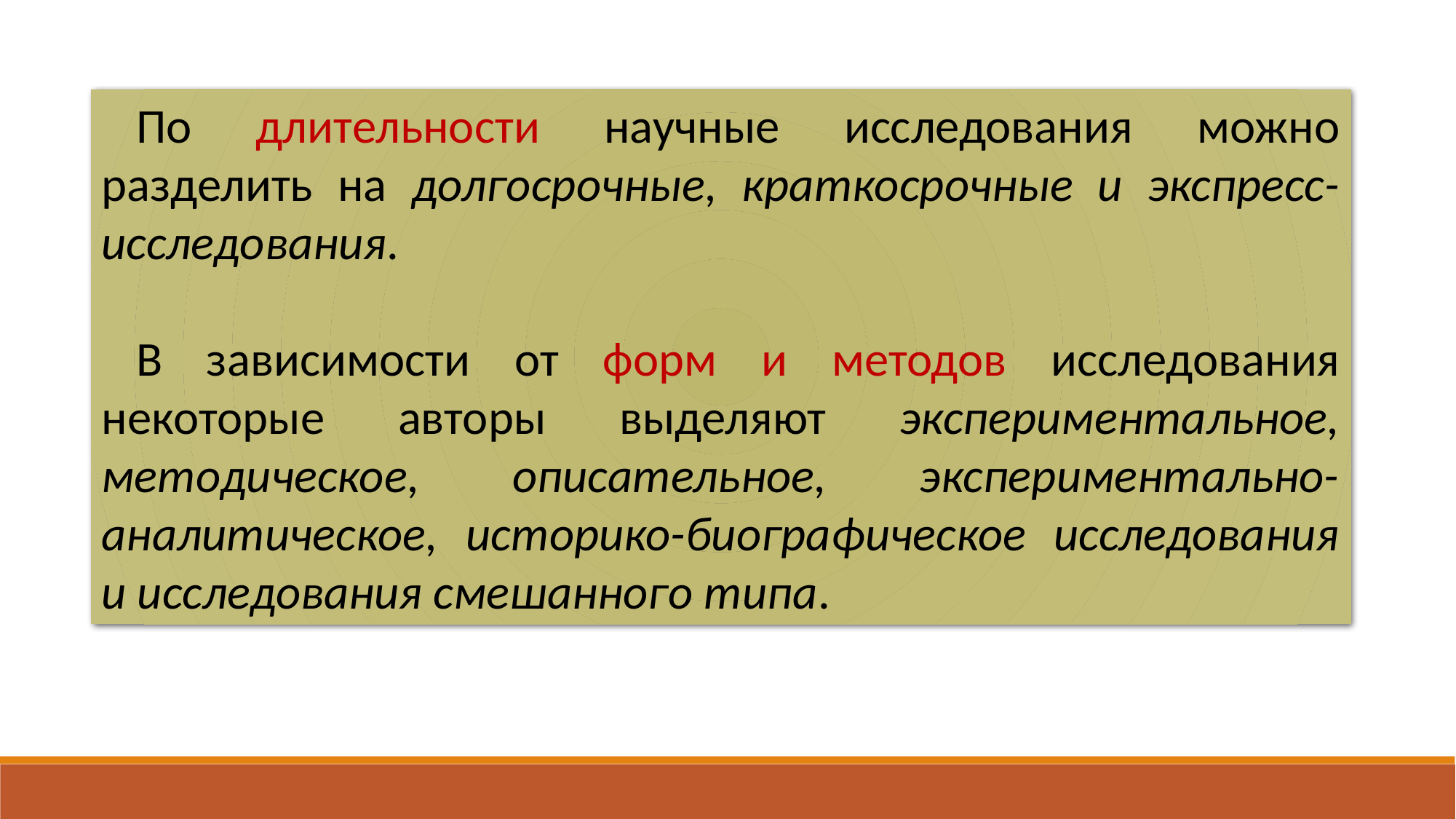

По длительности научные исследования можно разделить на долгосрочные, краткосрочные и экспресс-исследования.

В зависимости от форм и методов исследования некоторые авторы выделяют экспериментальное, методическое, описательное, экспериментально-аналитическое, историко-биографическое исследования и исследования смешанного типа.